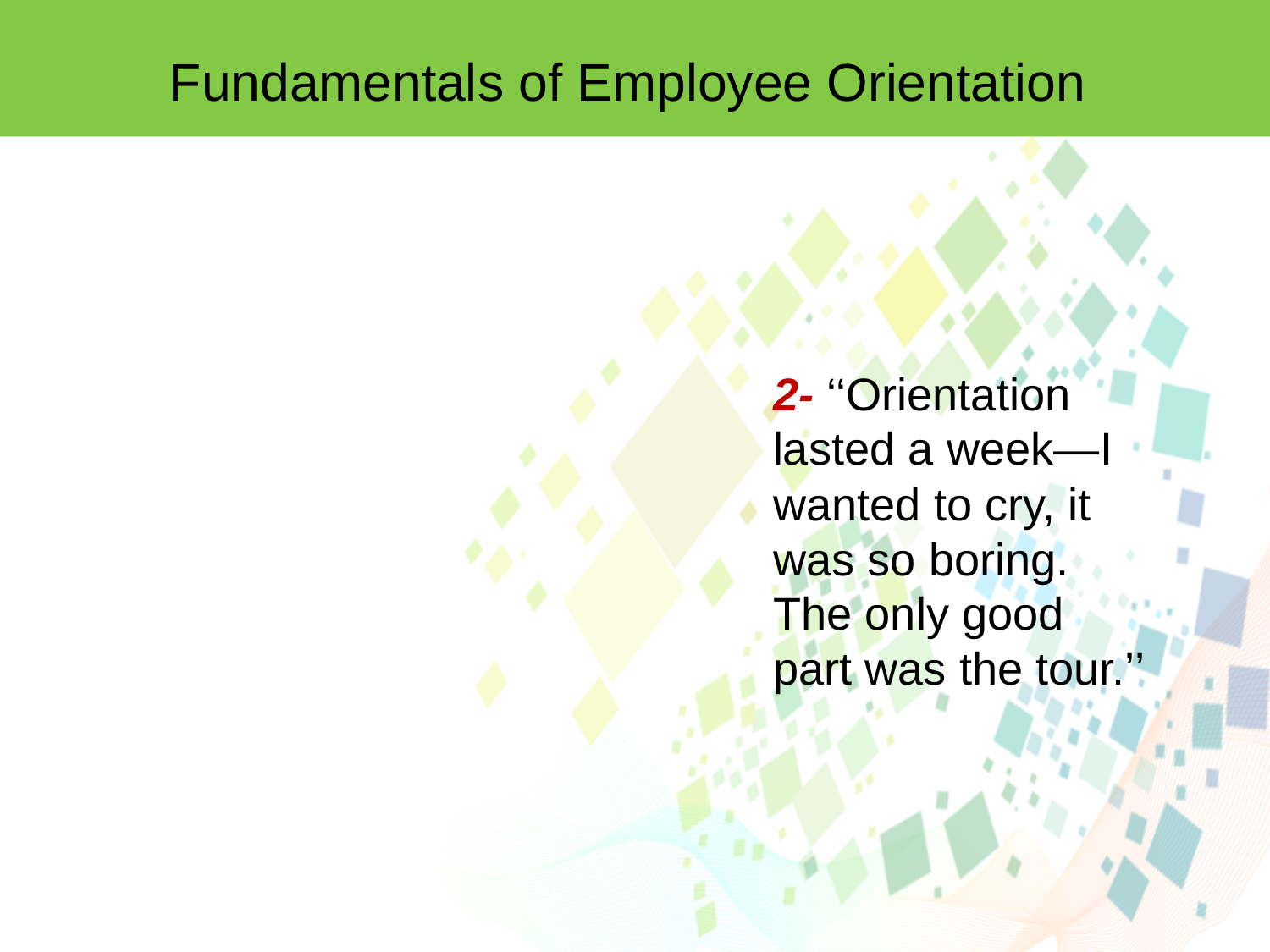

Fundamentals of Employee Orientation
2- ‘‘Orientation lasted a week—I wanted to cry, it was so boring. The only good
part was the tour.’’